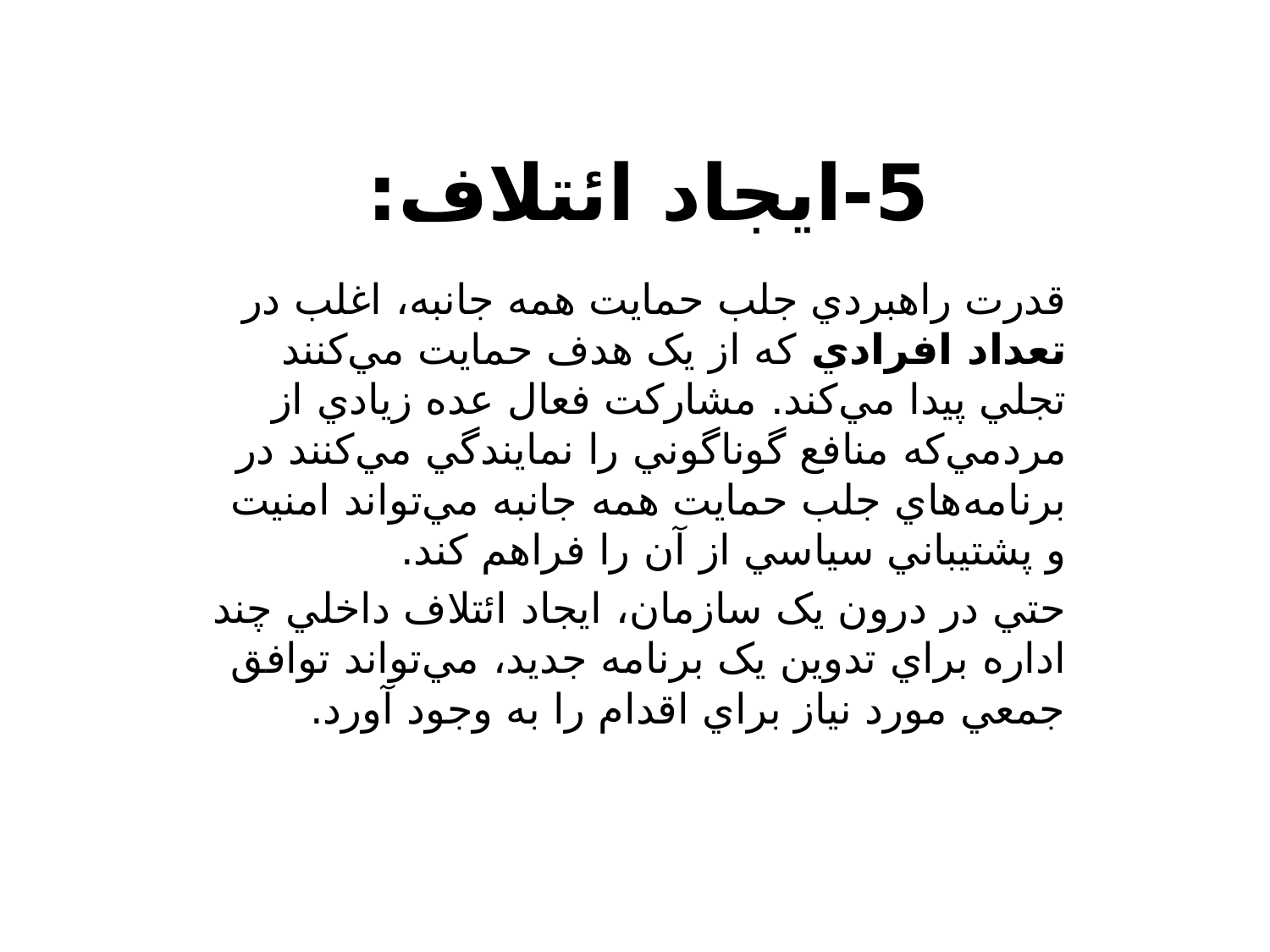

# 5-ايجاد ائتلاف:
قدرت راهبردي جلب حمايت همه جانبه، اغلب در تعداد افرادي که از يک هدف حمايت مي‌کنند تجلي پيدا مي‌کند. مشارکت فعال عده زيادي از مردمي‌که منافع گوناگوني را نمايندگي مي‌کنند در برنامه‌هاي جلب حمايت همه جانبه مي‌تواند امنيت و پشتيباني سياسي از آن را فراهم کند.
حتي در درون يک سازمان، ايجاد ائتلاف داخلي چند اداره براي تدوين يک برنامه جديد، مي‌تواند توافق جمعي مورد نياز براي اقدام را به وجود آورد.